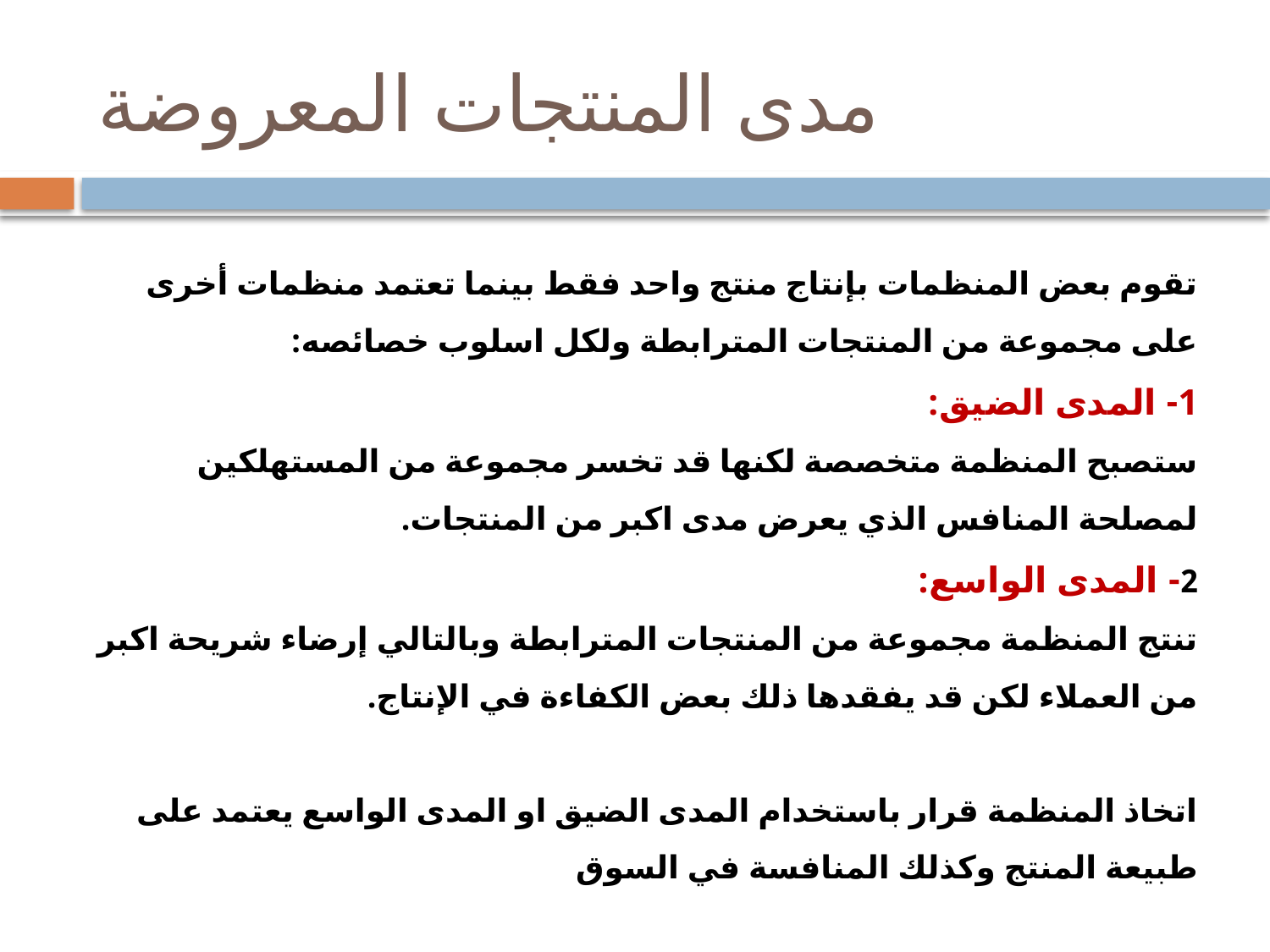

# مدى المنتجات المعروضة
تقوم بعض المنظمات بإنتاج منتج واحد فقط بينما تعتمد منظمات أخرى على مجموعة من المنتجات المترابطة ولكل اسلوب خصائصه:
1- المدى الضيق:
ستصبح المنظمة متخصصة لكنها قد تخسر مجموعة من المستهلكين لمصلحة المنافس الذي يعرض مدى اكبر من المنتجات.
2- المدى الواسع:
تنتج المنظمة مجموعة من المنتجات المترابطة وبالتالي إرضاء شريحة اكبر من العملاء لكن قد يفقدها ذلك بعض الكفاءة في الإنتاج.

اتخاذ المنظمة قرار باستخدام المدى الضيق او المدى الواسع يعتمد على طبيعة المنتج وكذلك المنافسة في السوق